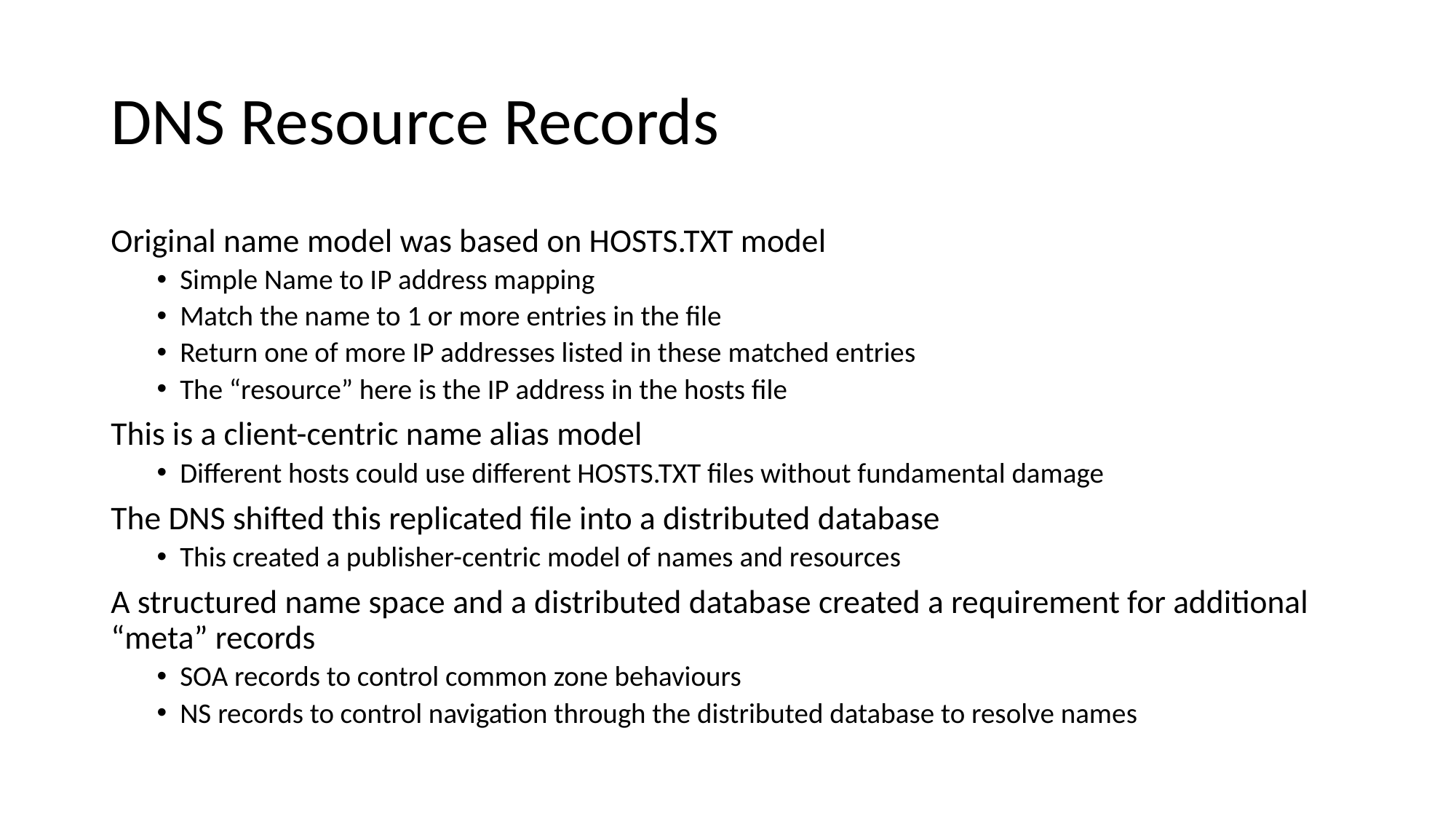

# DNS Resource Records
Original name model was based on HOSTS.TXT model
Simple Name to IP address mapping
Match the name to 1 or more entries in the file
Return one of more IP addresses listed in these matched entries
The “resource” here is the IP address in the hosts file
This is a client-centric name alias model
Different hosts could use different HOSTS.TXT files without fundamental damage
The DNS shifted this replicated file into a distributed database
This created a publisher-centric model of names and resources
A structured name space and a distributed database created a requirement for additional “meta” records
SOA records to control common zone behaviours
NS records to control navigation through the distributed database to resolve names